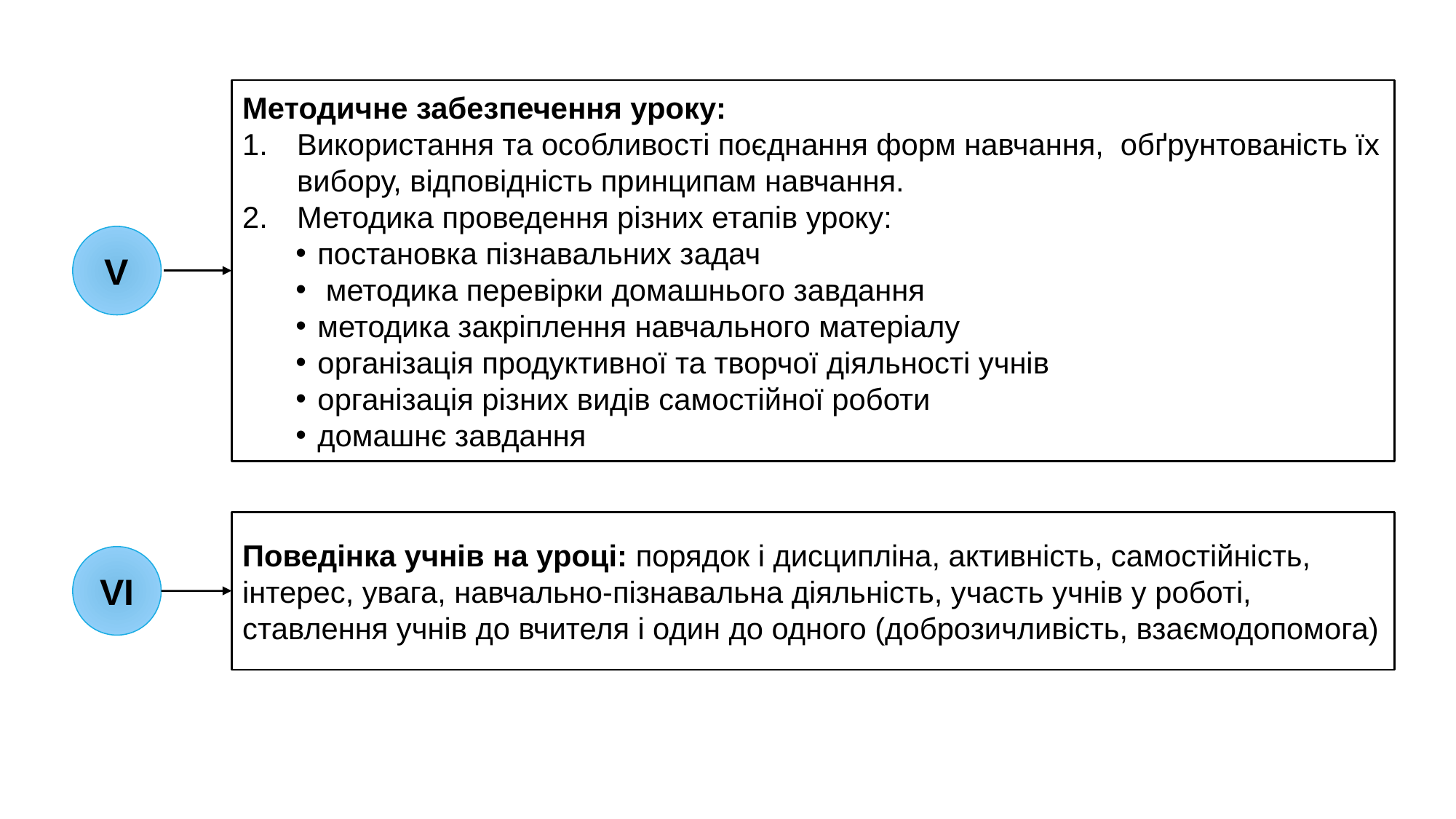

Методичне забезпечення уроку:
Використання та особливості поєднання форм навчання,  обґрунтованість їх вибору, відповідність принципам навчання.
Методика проведення різних етапів уроку:
постановка пізнавальних задач
 методика перевірки домашнього завдання
методика закріплення навчального матеріалу
організація продуктивної та творчої діяльності учнів
організація різних видів самостійної роботи
домашнє завдання
V
Поведінка учнів на уроці: порядок і дисципліна, активність, самостійність, інтерес, увага, навчально-пізнавальна діяльність, участь учнів у роботі, ставлення учнів до вчителя і один до одного (доброзичливість, взаємодопомога)
VІ